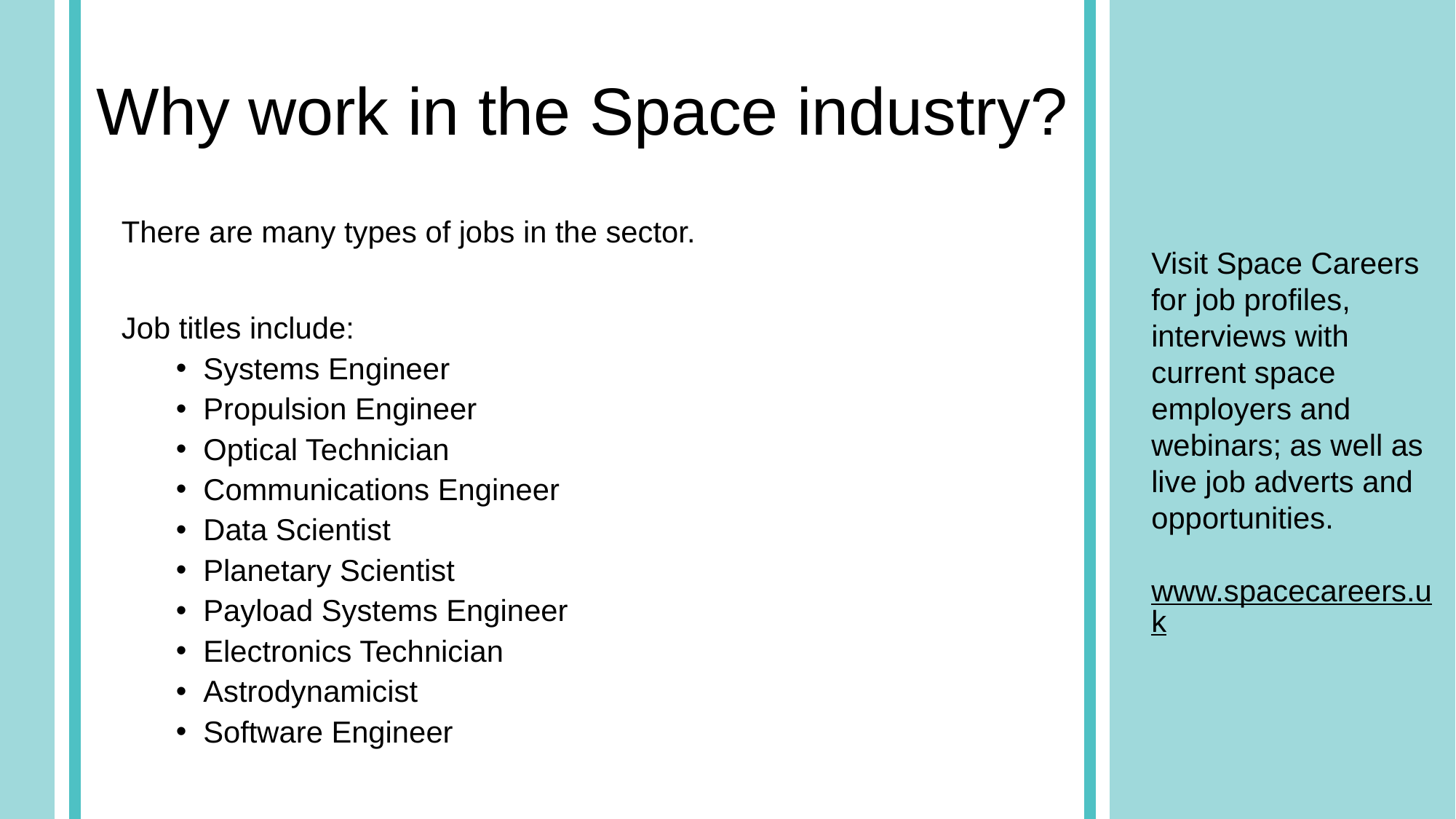

# Why work in the Space industry?
There are many types of jobs in the sector.

Job titles include:
Systems Engineer
Propulsion Engineer
Optical Technician
Communications Engineer
Data Scientist
Planetary Scientist
Payload Systems Engineer
Electronics Technician
Astrodynamicist
Software Engineer
Visit Space Careers for job profiles, interviews with current space employers and webinars; as well as live job adverts and opportunities.

www.spacecareers.uk